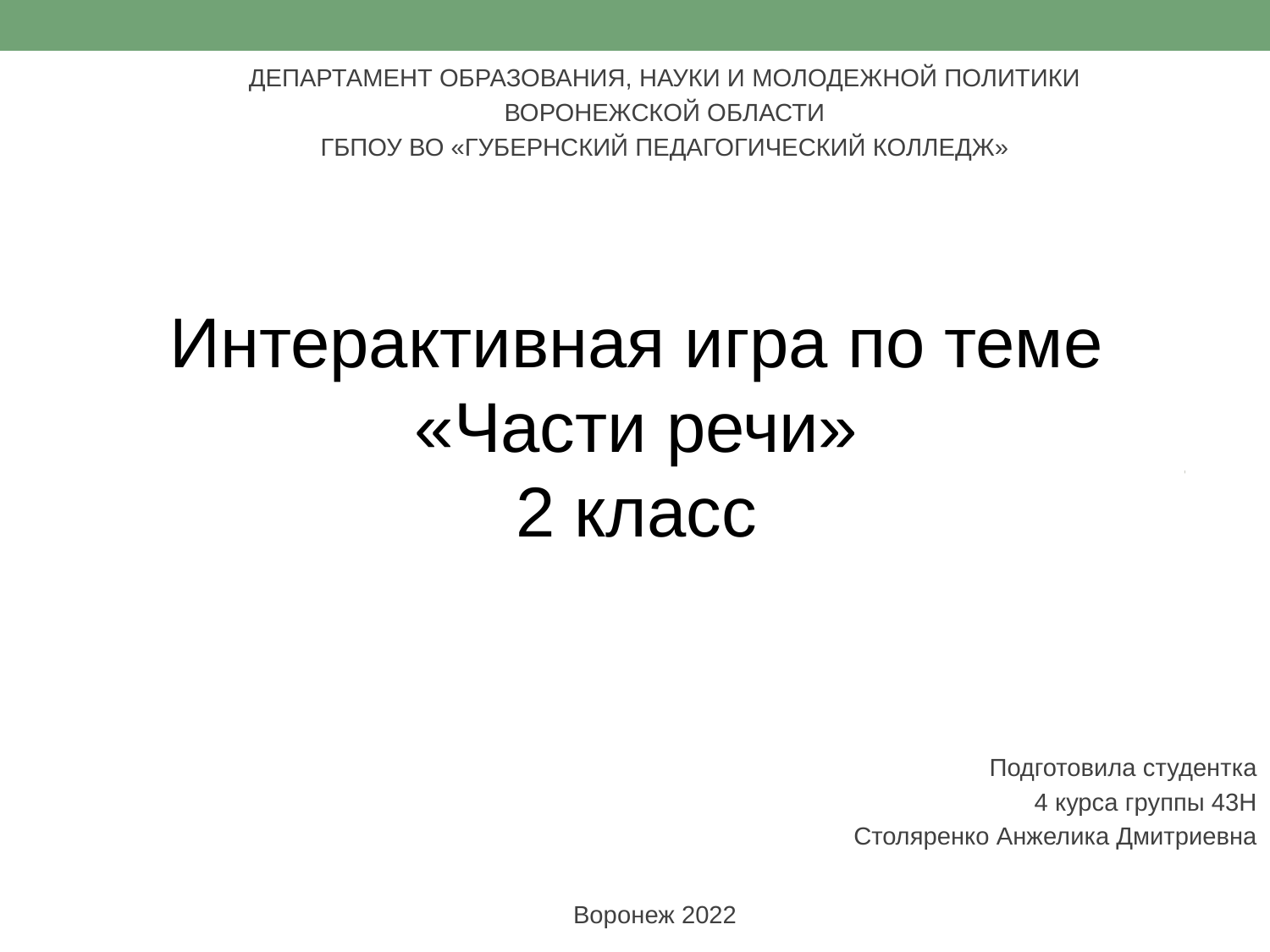

ДЕПАРТАМЕНТ ОБРАЗОВАНИЯ, НАУКИ И МОЛОДЕЖНОЙ ПОЛИТИКИ
ВОРОНЕЖСКОЙ ОБЛАСТИ
ГБПОУ ВО «ГУБЕРНСКИЙ ПЕДАГОГИЧЕСКИЙ КОЛЛЕДЖ»
Интерактивная игра по теме
«Части речи»
2 класс

Подготовила студентка
 4 курса группы 43Н
Столяренко Анжелика Дмитриевна
Воронеж 2022